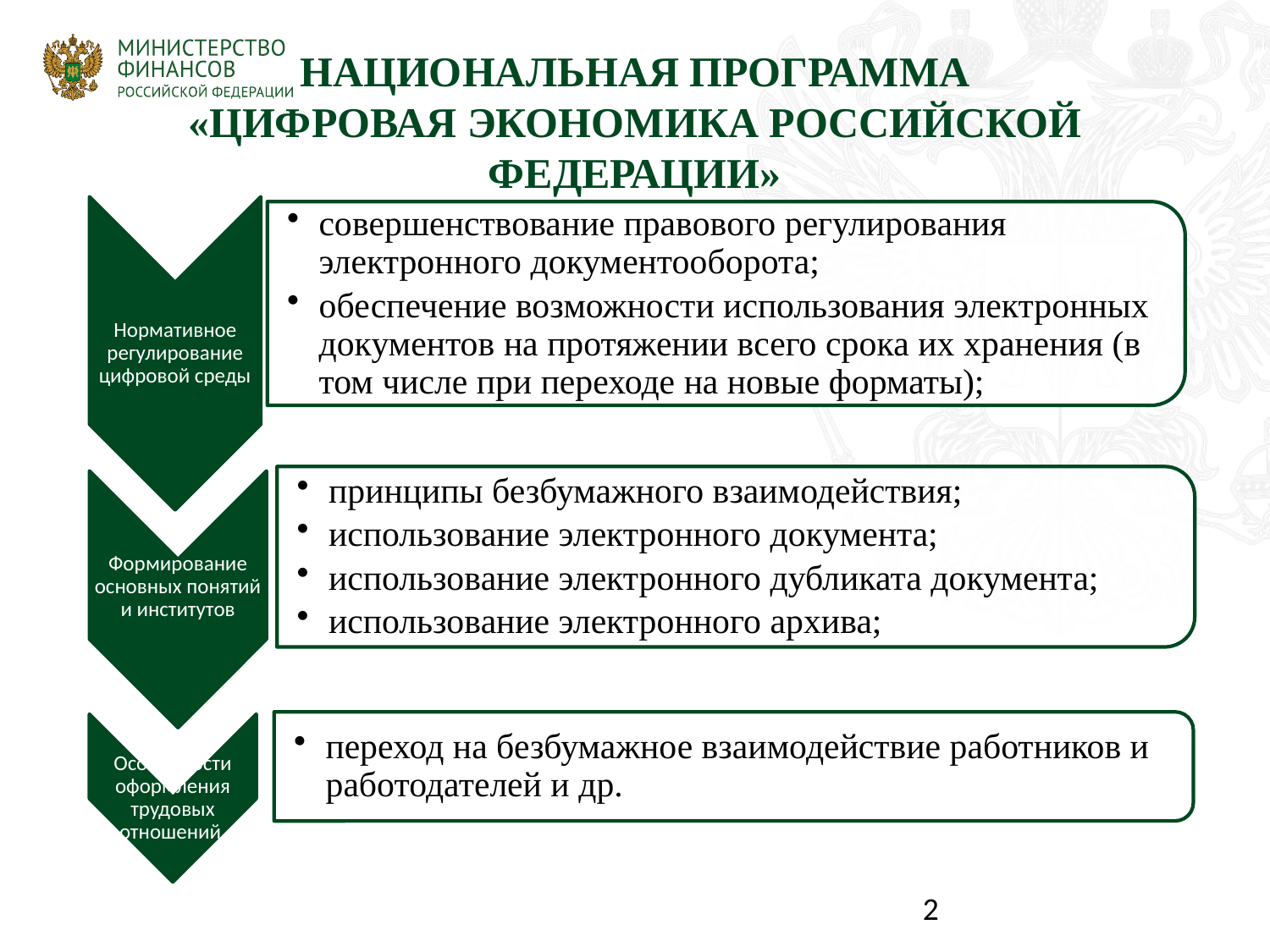

# НАЦИОНАЛЬНАЯ ПРОГРАММА «ЦИФРОВАЯ ЭКОНОМИКА РОССИЙСКОЙ ФЕДЕРАЦИИ»
Нормативное регулирование цифровой среды
совершенствование правового регулирования электронного документооборота;
обеспечение возможности использования электронных документов на протяжении всего срока их хранения (в том числе при переходе на новые форматы);
Формирование основных понятий и институтов

принципы безбумажного взаимодействия;
использование электронного документа;
использование электронного дубликата документа;
использование электронного архива;
Особенности оформления трудовых отношений
переход на безбумажное взаимодействие работников и работодателей и др.
2